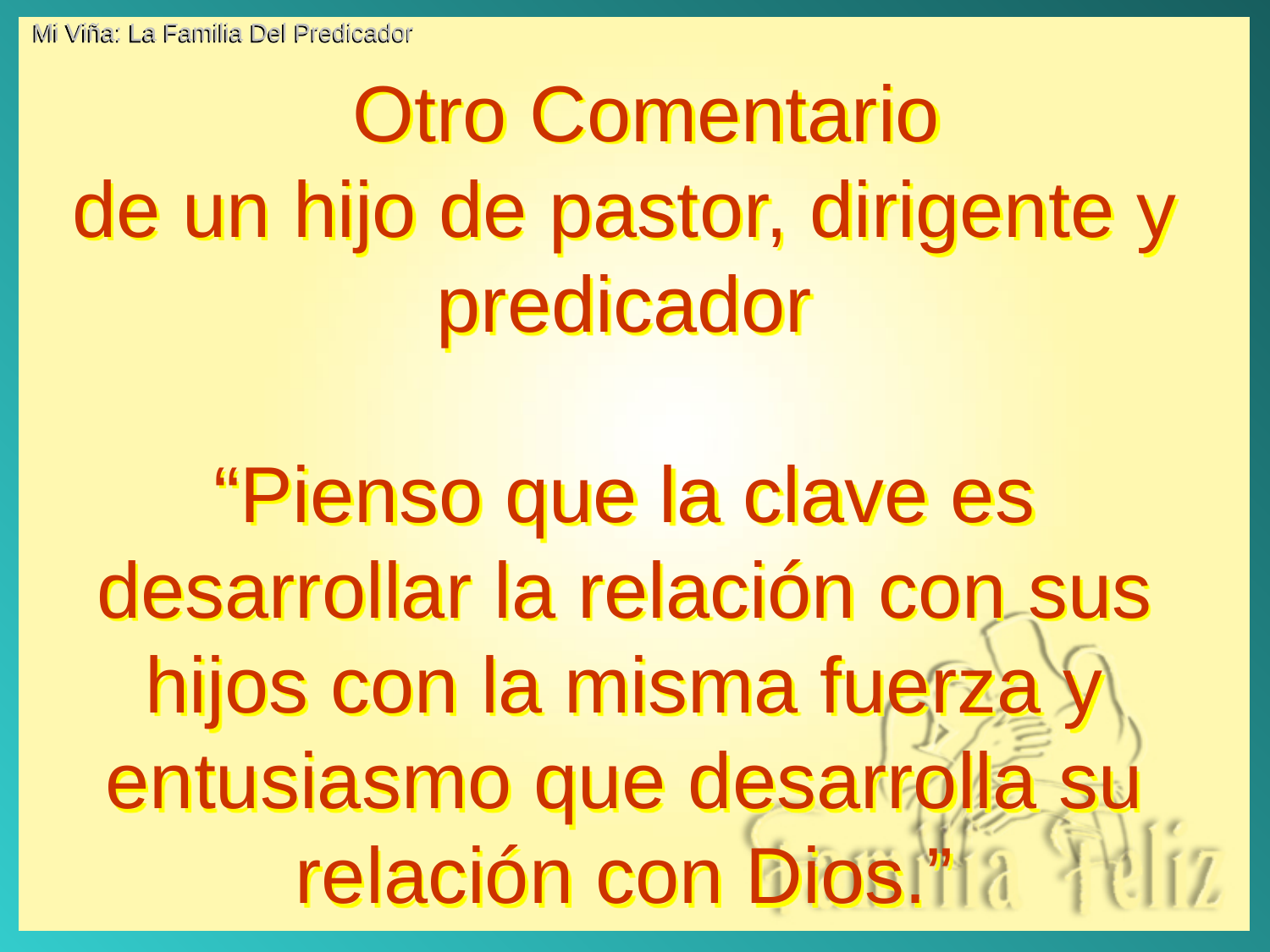

Mi Viña: La Familia Del Predicador
   Otro Comentario
de un hijo de pastor, dirigente y predicador

“Pienso que la clave es desarrollar la relación con sus hijos con la misma fuerza y entusiasmo que desarrolla su relación con Dios.”